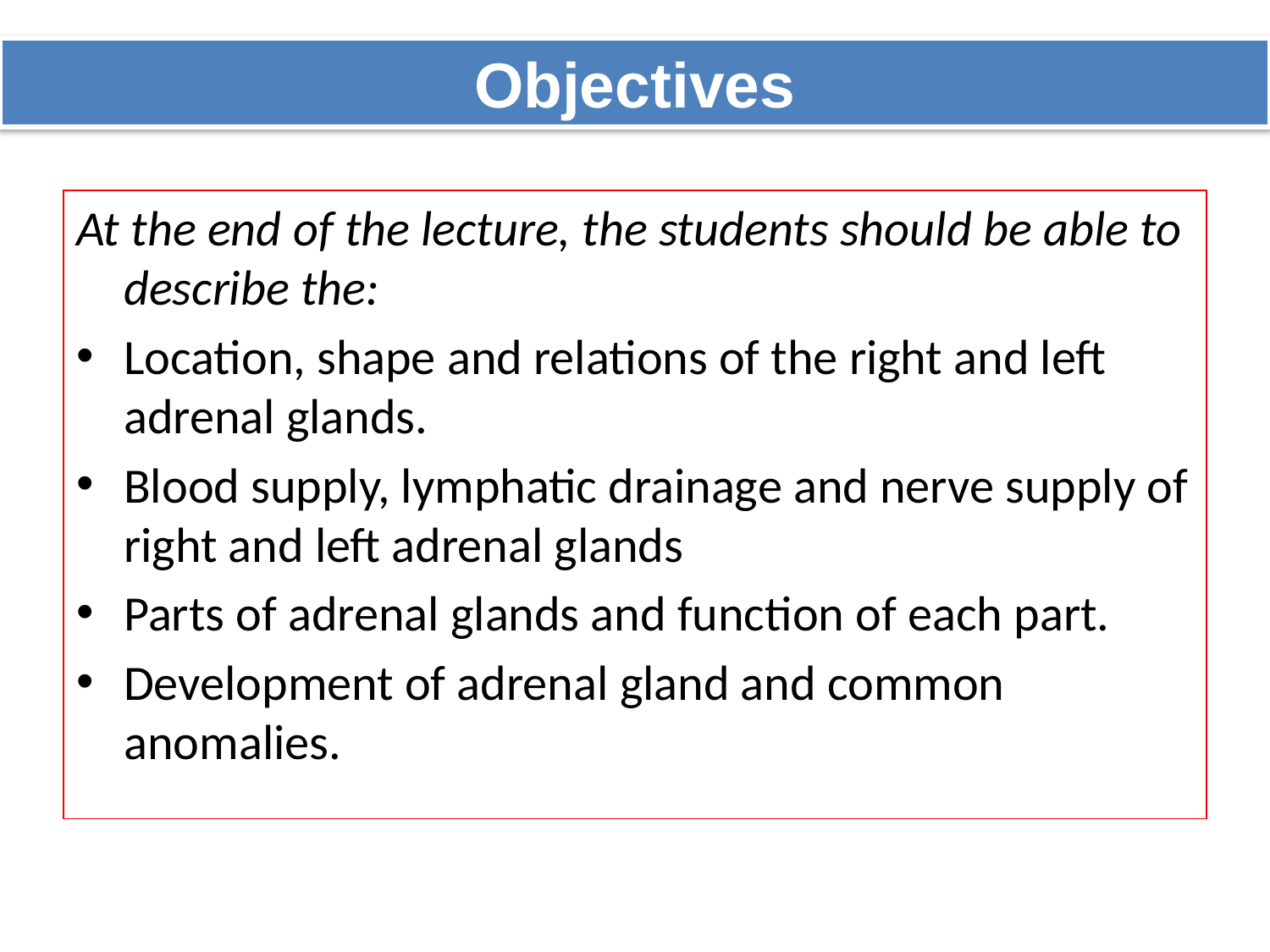

# Objectives
At the end of the lecture, the students should be able to describe the:
Location, shape and relations of the right and left adrenal glands.
Blood supply, lymphatic drainage and nerve supply of right and left adrenal glands
Parts of adrenal glands and function of each part.
Development of adrenal gland and common anomalies.